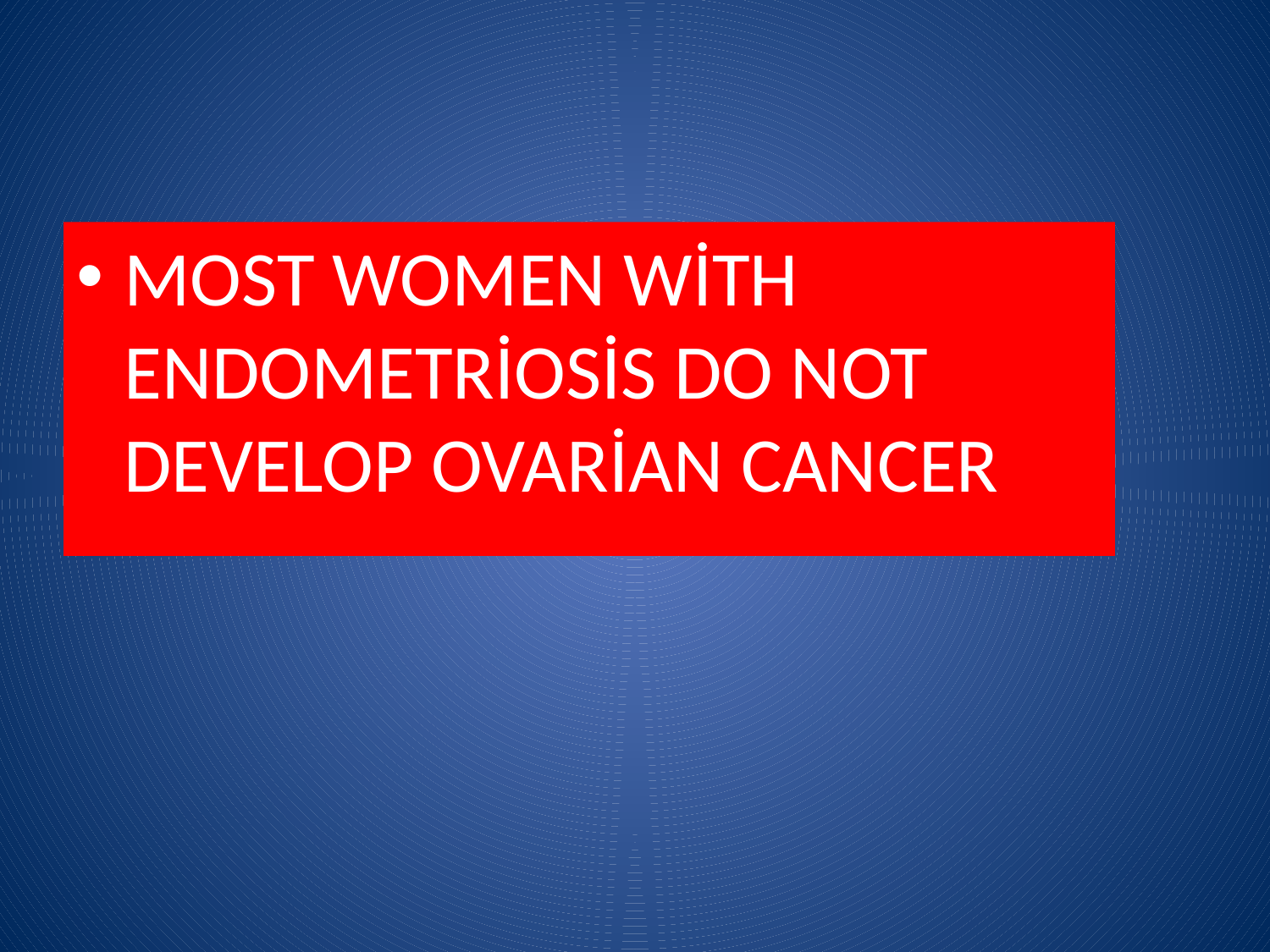

#
MOST WOMEN WİTH ENDOMETRİOSİS DO NOT DEVELOP OVARİAN CANCER